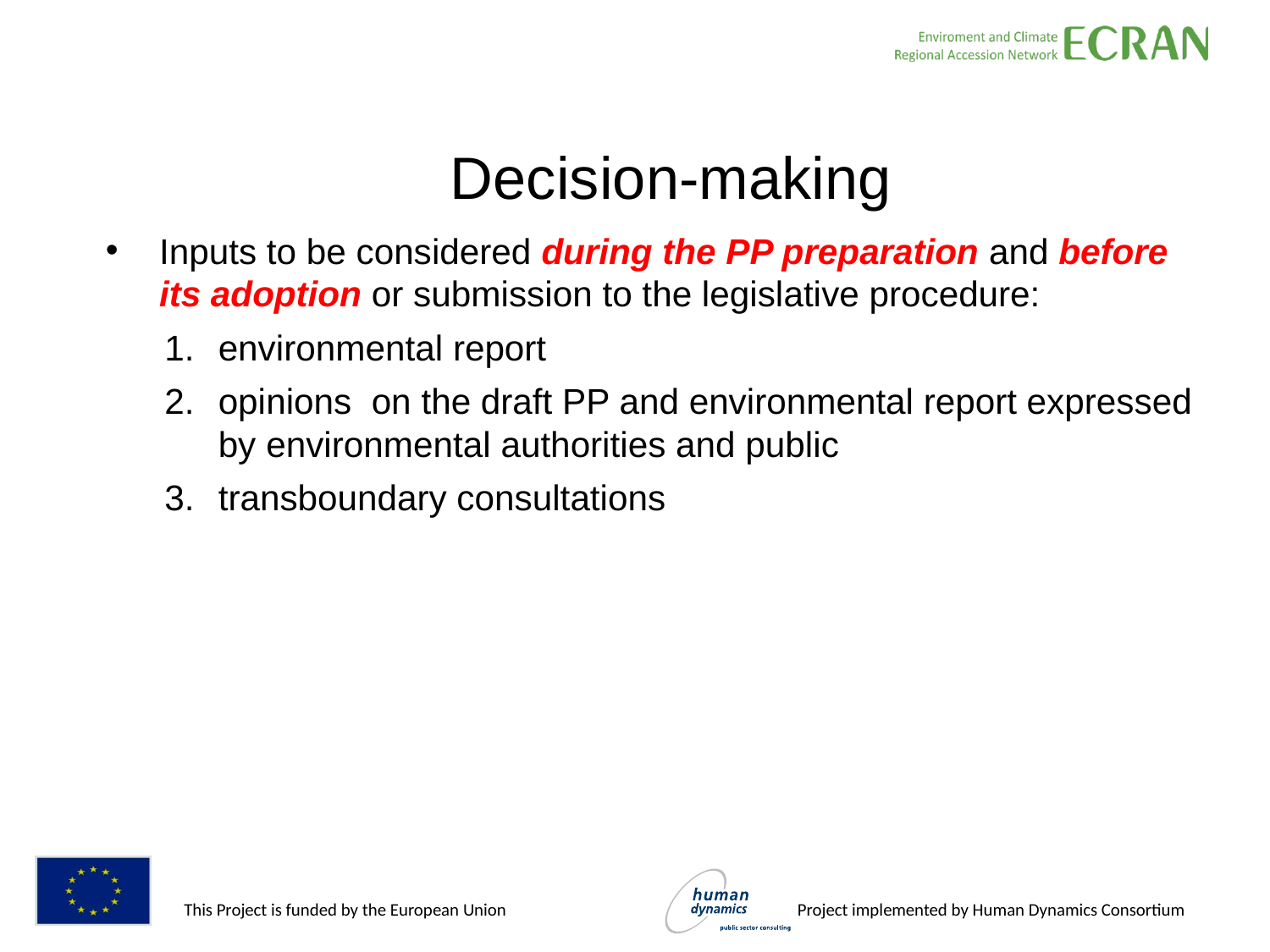

Decision-making
Inputs to be considered during the PP preparation and before its adoption or submission to the legislative procedure:
environmental report
opinions  on the draft PP and environmental report expressed by environmental authorities and public
transboundary consultations